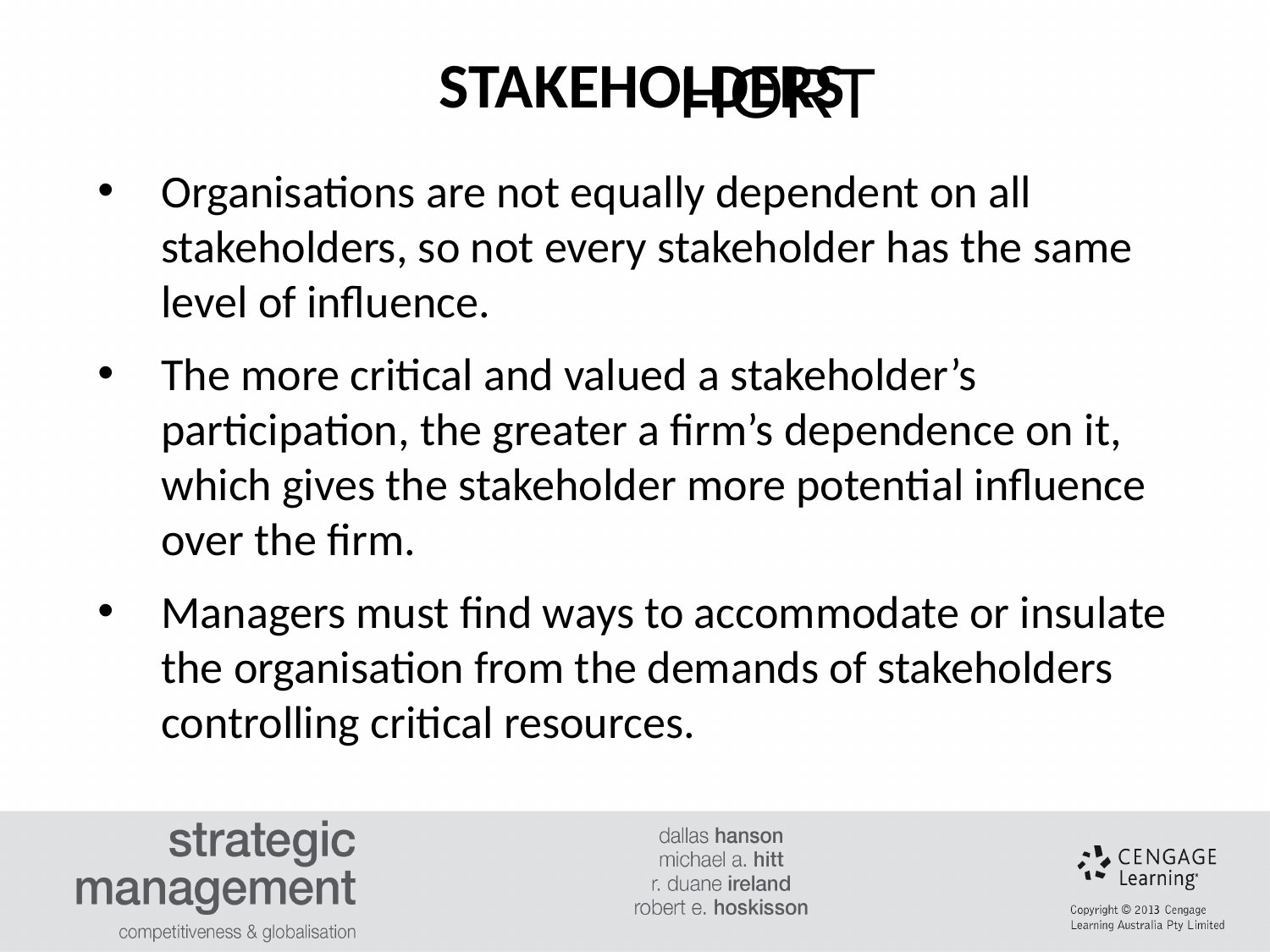

hort
 STAKEHOLDERS
Organisations are not equally dependent on all stakeholders, so not every stakeholder has the same level of influence.
The more critical and valued a stakeholder’s participation, the greater a firm’s dependence on it, which gives the stakeholder more potential influence over the firm.
Managers must find ways to accommodate or insulate the organisation from the demands of stakeholders controlling critical resources.